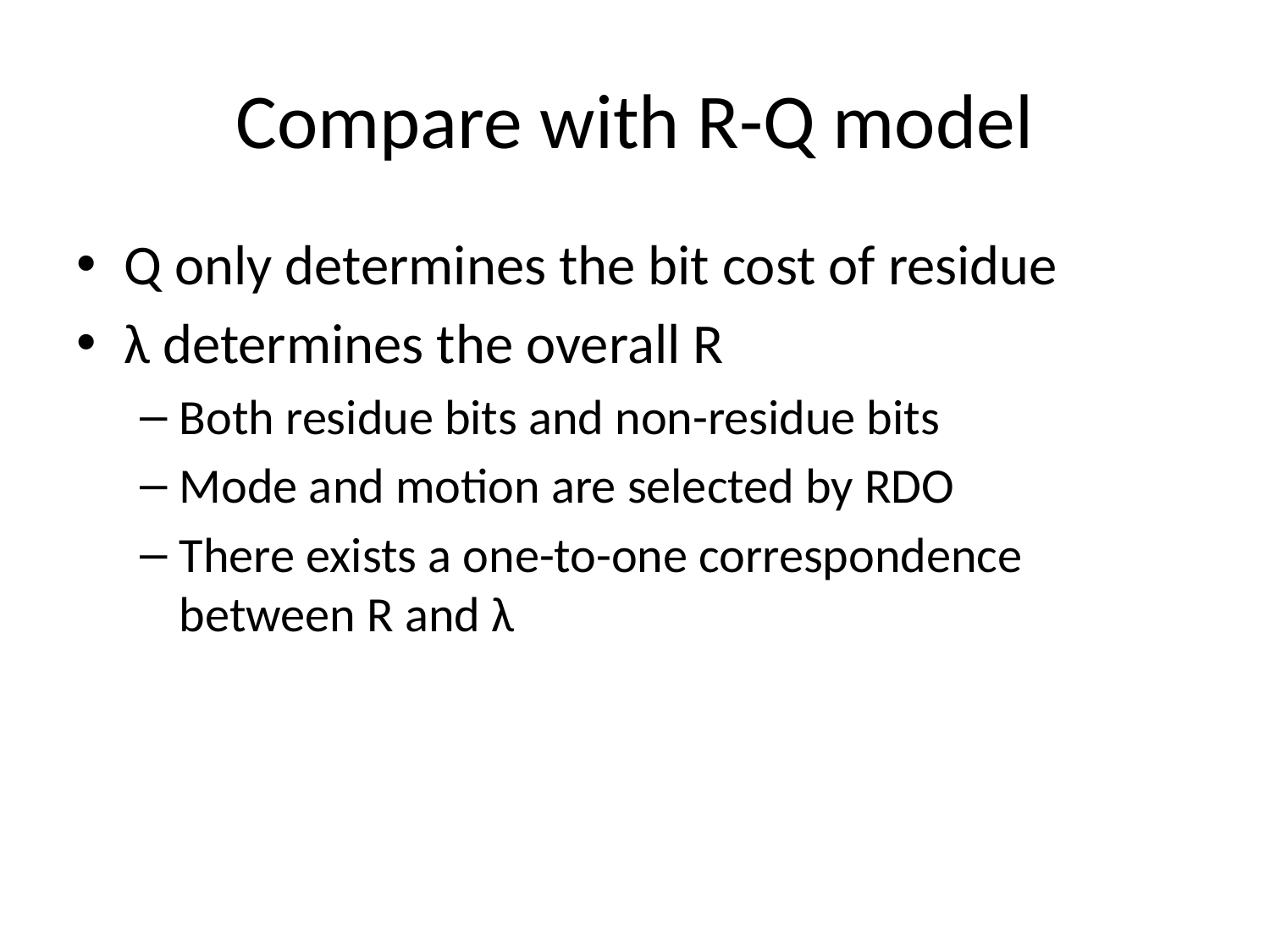

# Compare with R-Q model
Q only determines the bit cost of residue
λ determines the overall R
Both residue bits and non-residue bits
Mode and motion are selected by RDO
There exists a one-to-one correspondence between R and λ